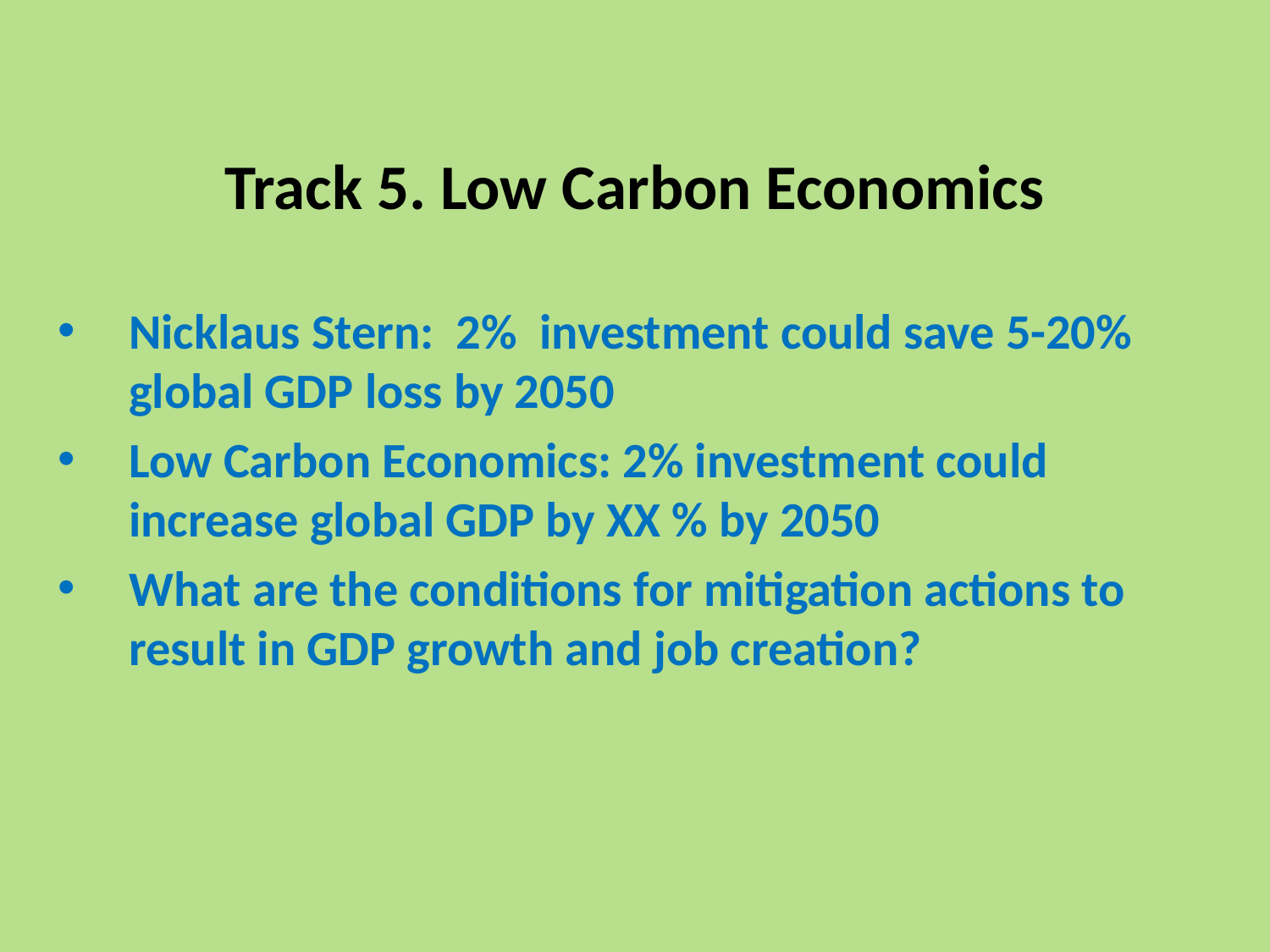

Track 5. Low Carbon Economics

Nicklaus Stern:  2%  investment could save 5-20% global GDP loss by 2050
Low Carbon Economics: 2% investment could increase global GDP by XX % by 2050
What are the conditions for mitigation actions to result in GDP growth and job creation?